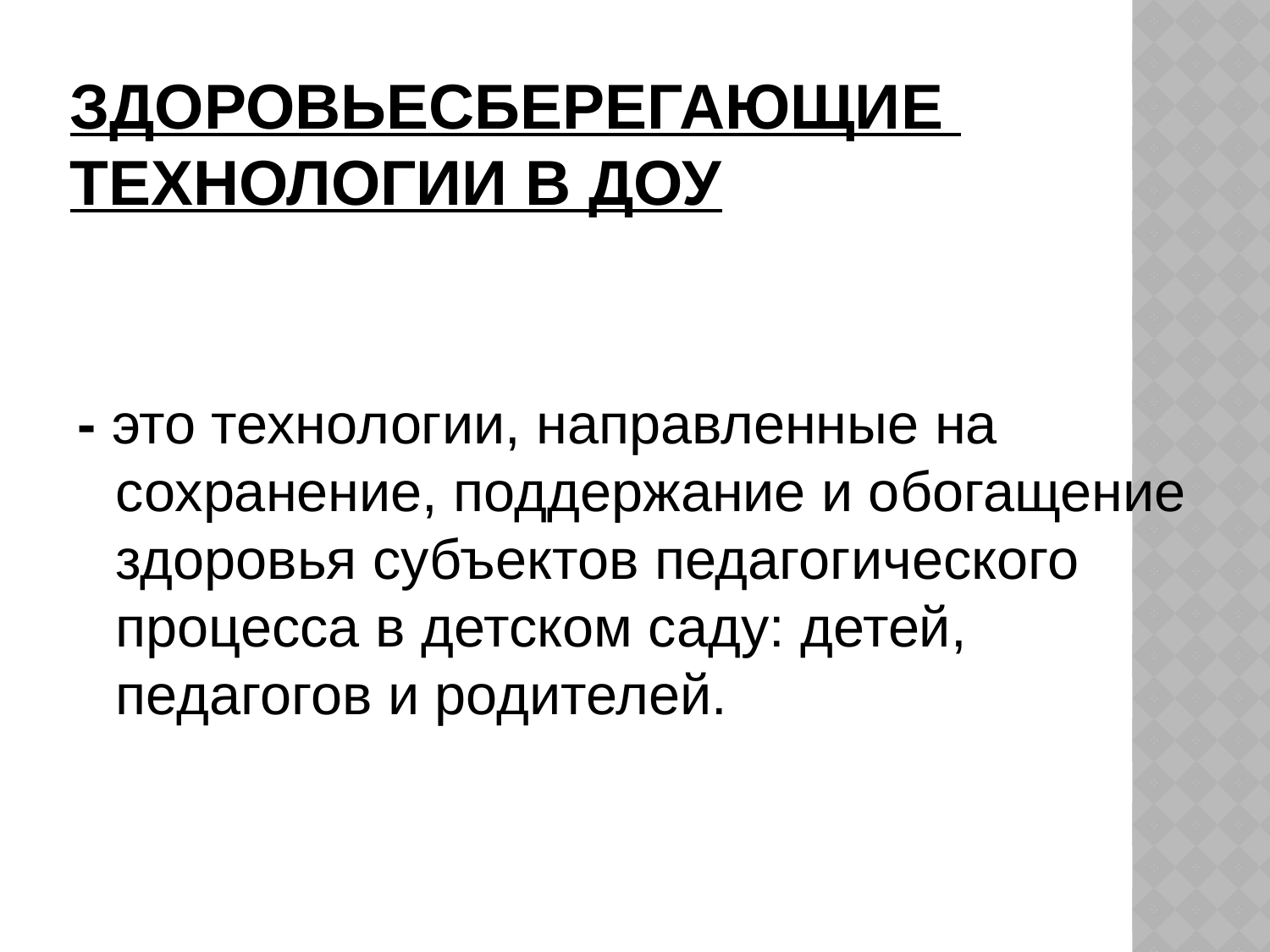

# Здоровьесберегающие технологии в ДОУ

- это технологии, направленные на сохранение, поддержание и обогащение здоровья субъектов педагогического процесса в детском саду: детей, педагогов и родителей.